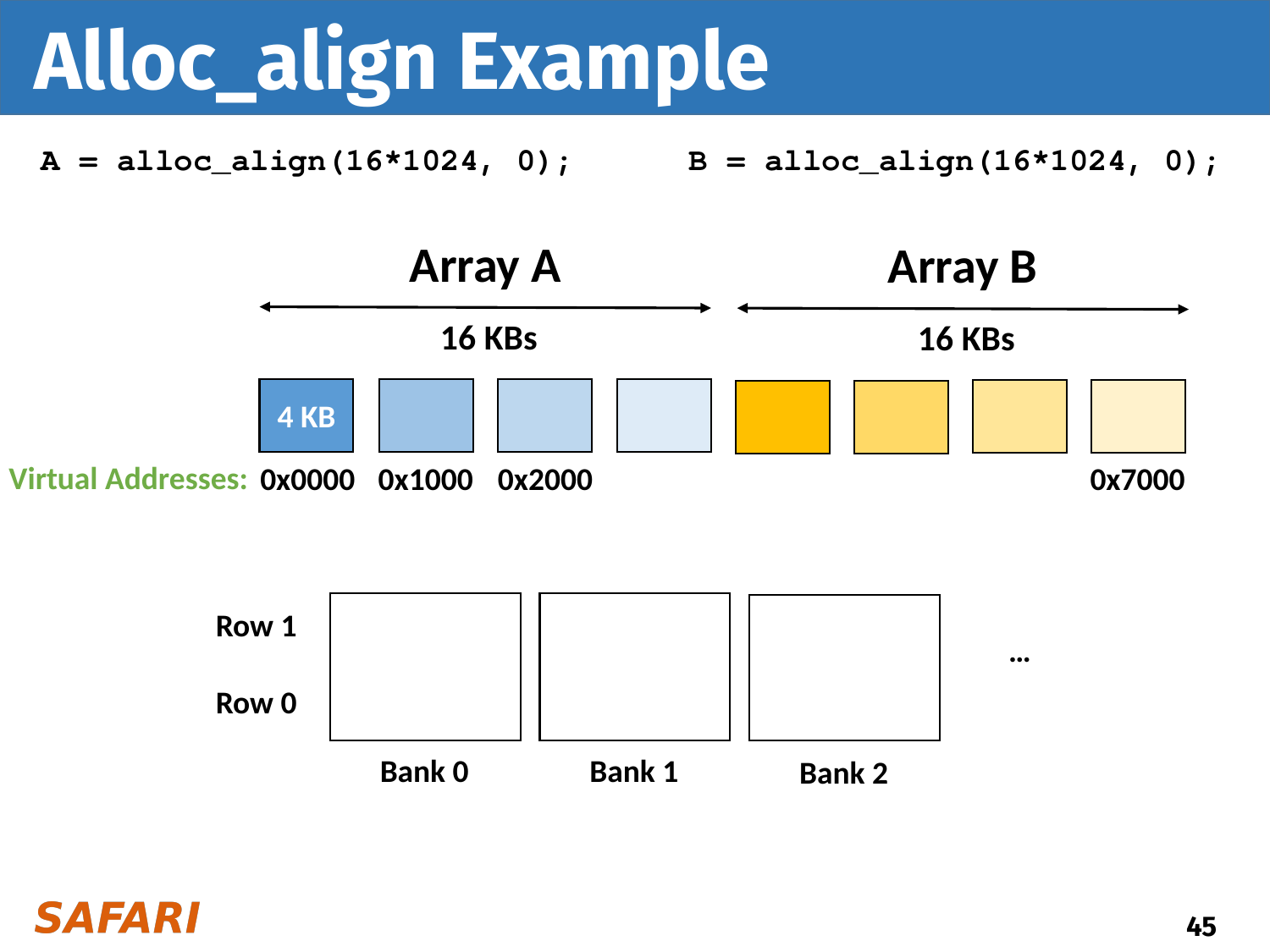

# Alloc_align Example
A = alloc_align(16*1024, 0);      B = alloc_align(16*1024, 0);

Array A
Array B
16 KBs
16 KBs
4 KB

Virtual Addresses:
0x0000
0x1000
0x2000
0x7000

Row 1
…
Row 0
Bank 1
Bank 0
Bank 2
45